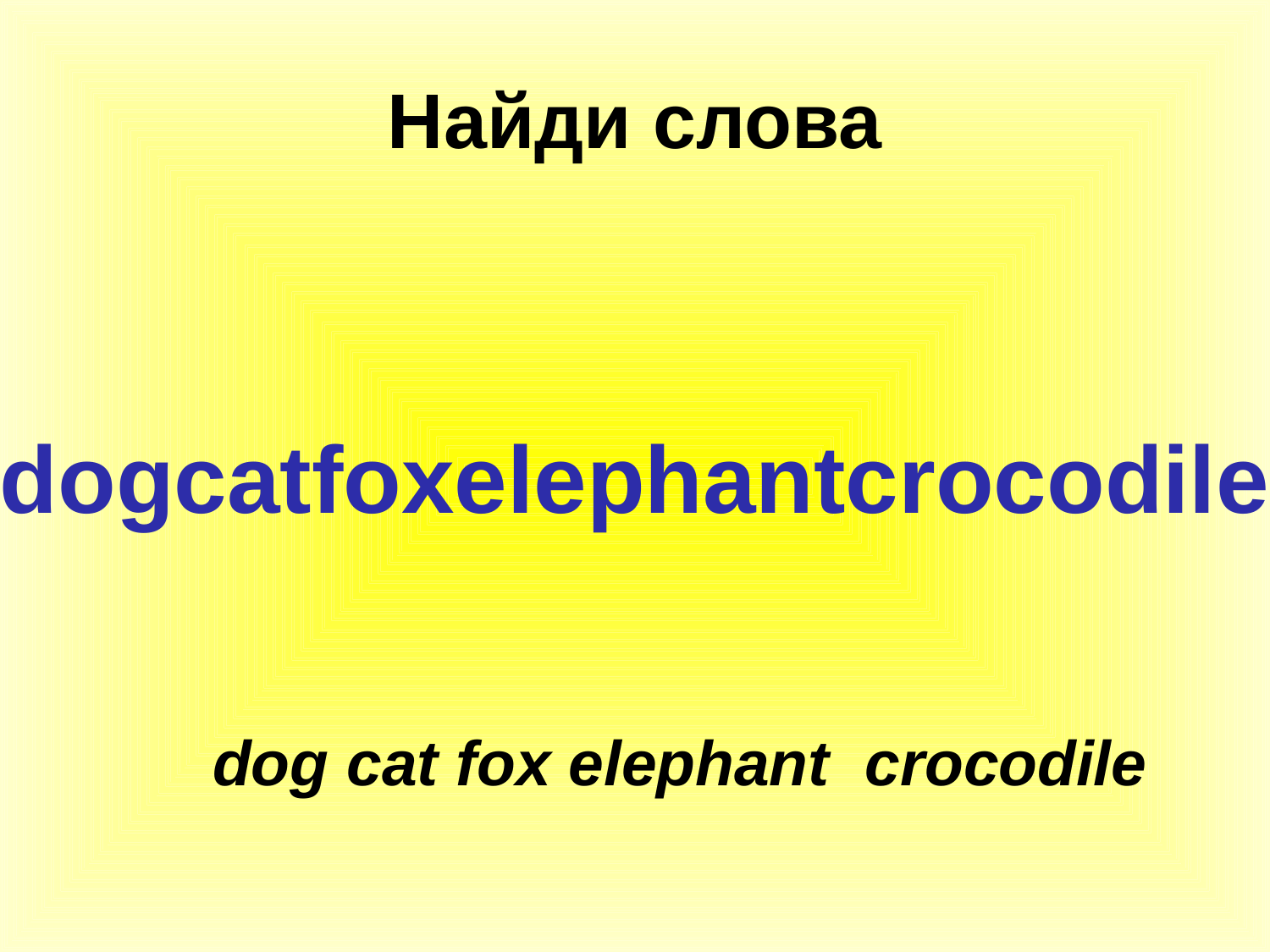

# Найди слова

dogcatfoxelephantcrocodile
dog cat fox elephant  crocodile